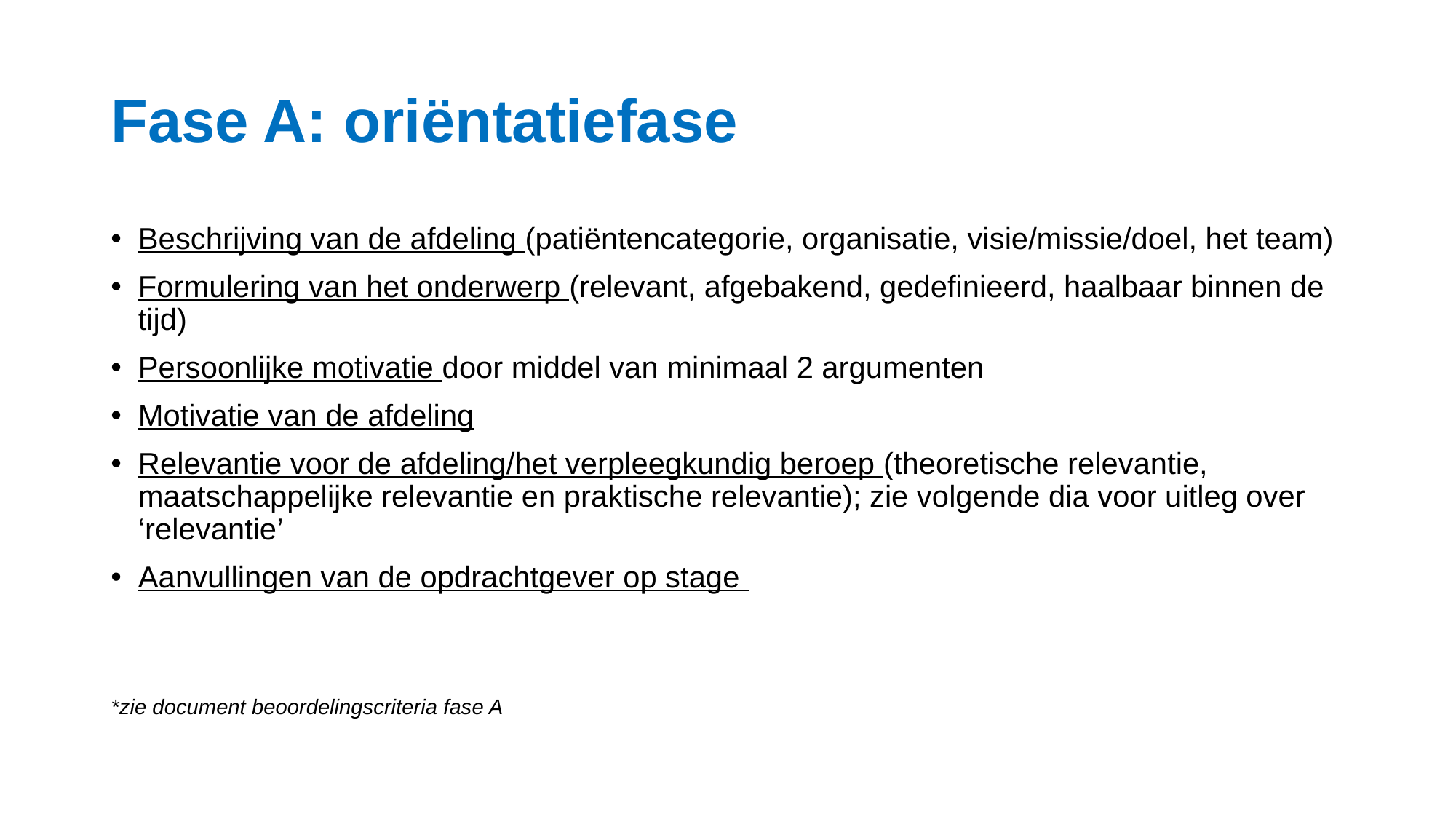

# Fase A: oriëntatiefase
Beschrijving van de afdeling (patiëntencategorie, organisatie, visie/missie/doel, het team)
Formulering van het onderwerp (relevant, afgebakend, gedefinieerd, haalbaar binnen de tijd)
Persoonlijke motivatie door middel van minimaal 2 argumenten
Motivatie van de afdeling
Relevantie voor de afdeling/het verpleegkundig beroep (theoretische relevantie, maatschappelijke relevantie en praktische relevantie); zie volgende dia voor uitleg over ‘relevantie’
Aanvullingen van de opdrachtgever op stage

*zie document beoordelingscriteria fase A